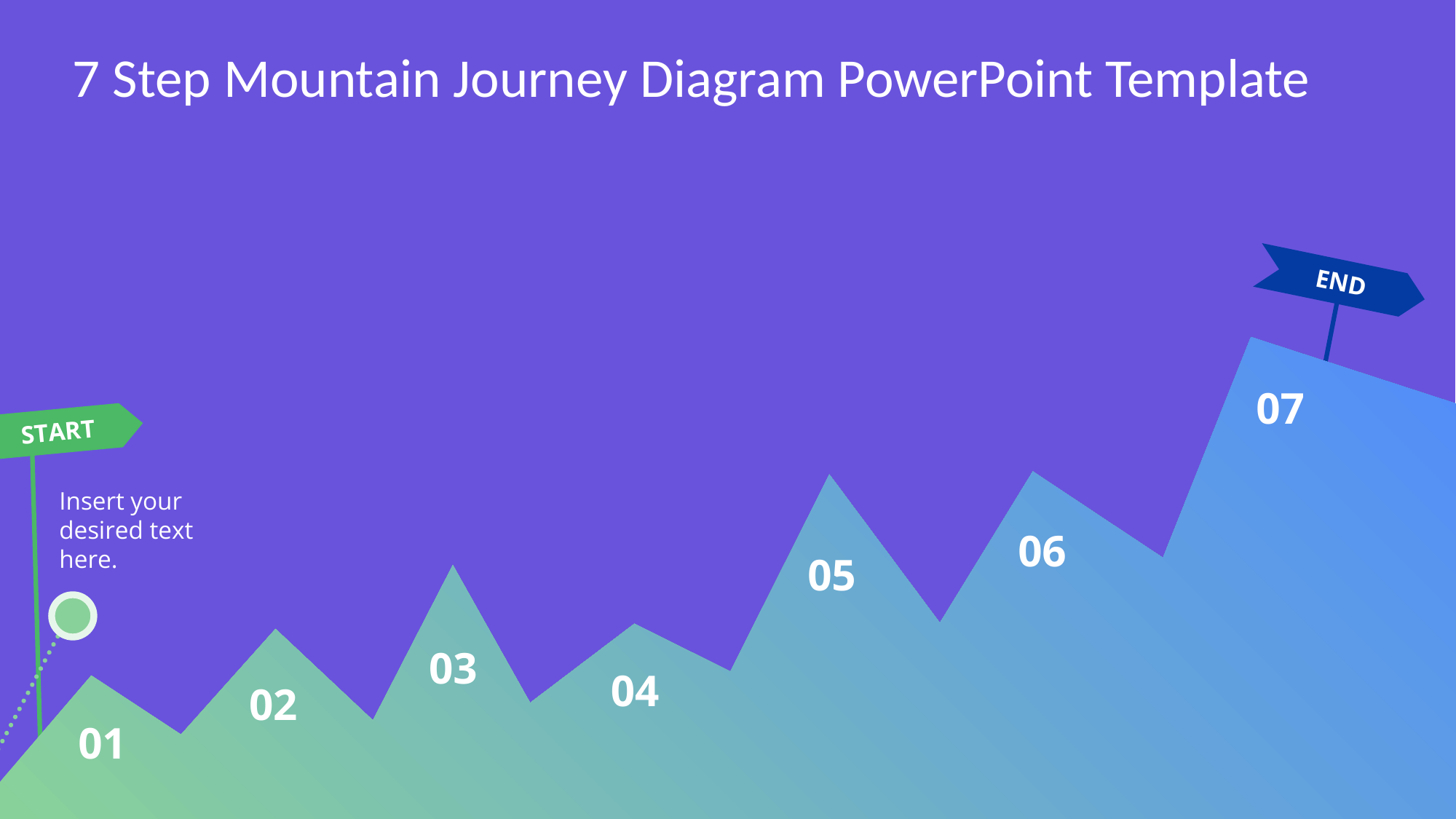

# 7 Step Mountain Journey Diagram PowerPoint Template

END

07

START
Insert your desired text here.
06
05

03
04
02
01